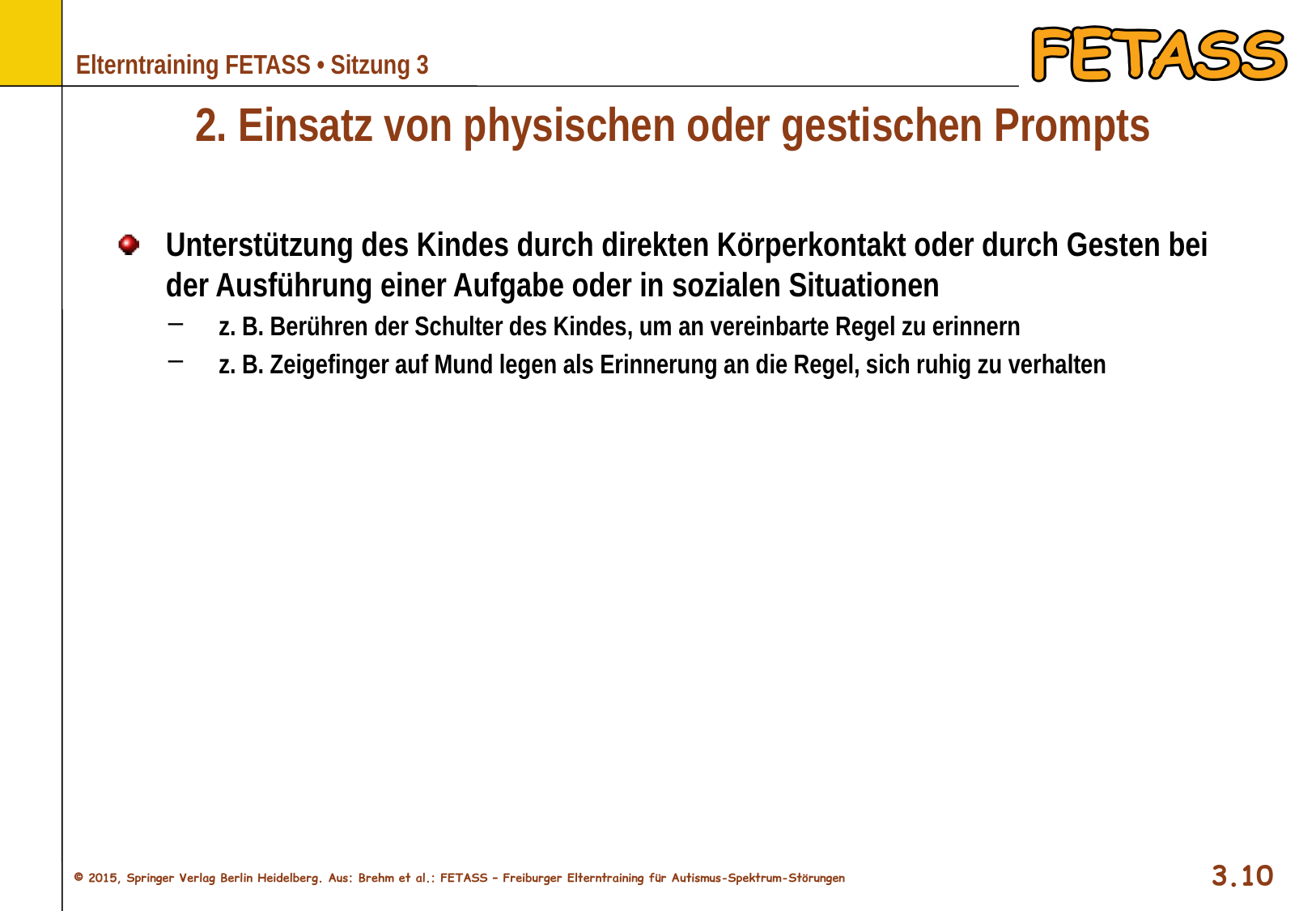

# 2. Einsatz von physischen oder gestischen Prompts
Unterstützung des Kindes durch direkten Körperkontakt oder durch Gesten bei der Ausführung einer Aufgabe oder in sozialen Situationen
z. B. Berühren der Schulter des Kindes, um an vereinbarte Regel zu erinnern
z. B. Zeigefinger auf Mund legen als Erinnerung an die Regel, sich ruhig zu verhalten